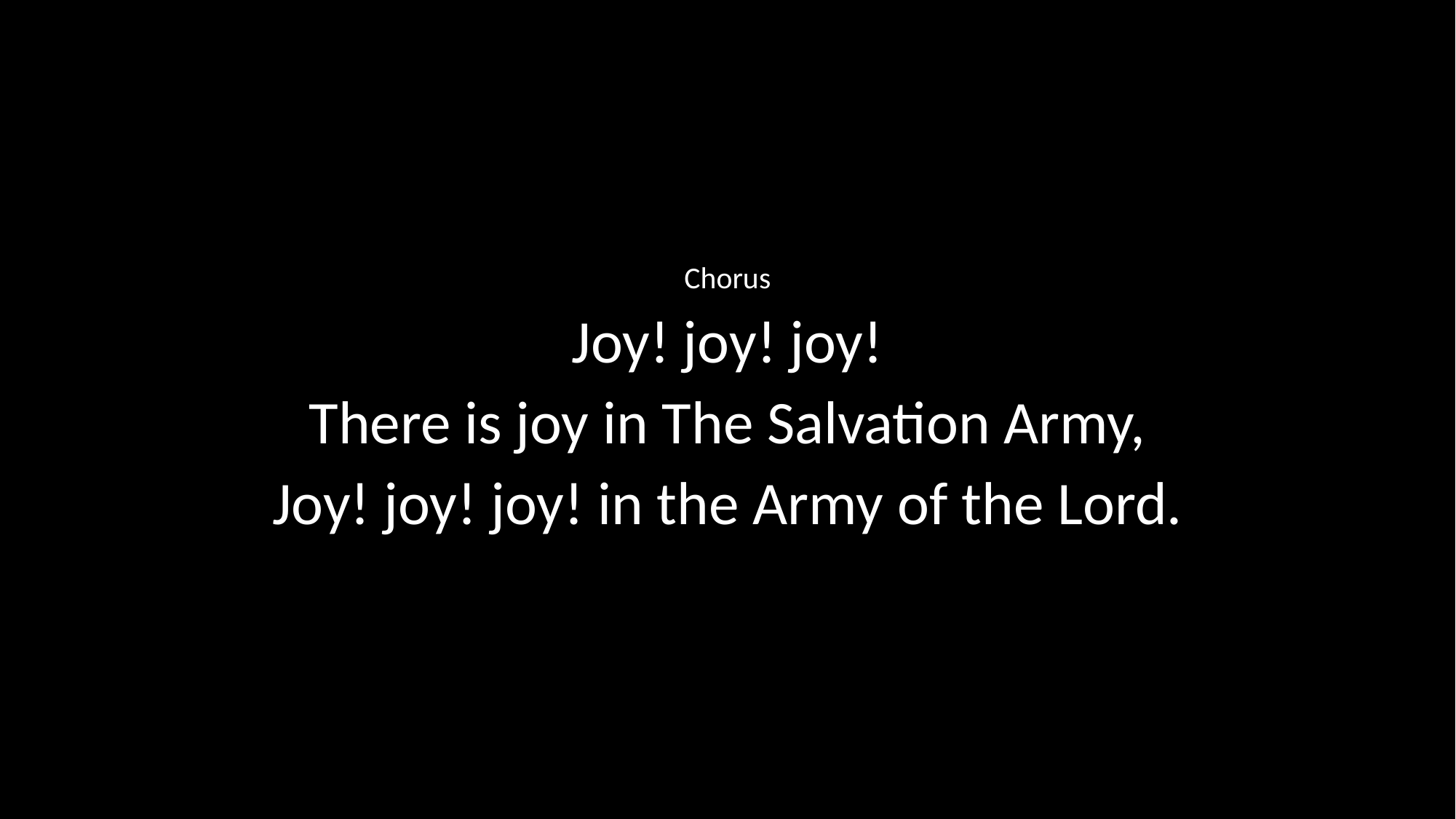

Chorus
Joy! joy! joy!
There is joy in The Salvation Army,
Joy! joy! joy! in the Army of the Lord.